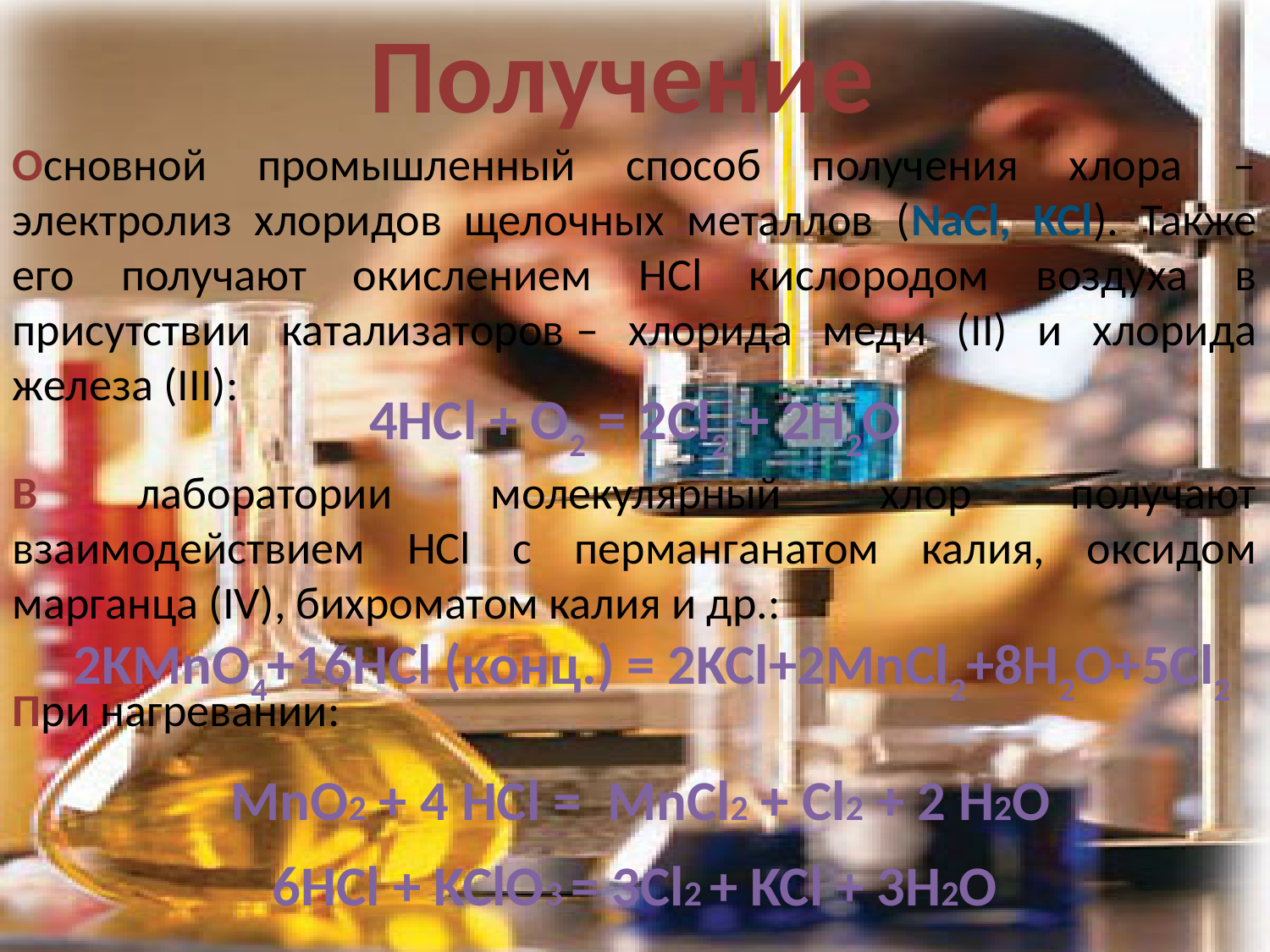

# Получение
Основной промышленный способ получения хлора – электролиз хлоридов щелочных металлов (NaCl, KCl). Также его получают окислением HCl кислородом воздуха в присутствии катализаторов – хлорида меди (II) и хлорида железа (III):
4HCl + O2 = 2Cl2 + 2H2O
В лаборатории молекулярный хлор получают взаимодействием HCl с перманганатом калия, оксидом марганца (IV), бихроматом калия и др.:
   2KMnO4+16HCl (конц.) = 2KCl+2MnCl2+8H2O+5Cl2
При нагревании:
 MnO2 + 4 HCl =  MnCl2 + Cl2 + 2 H2O
6HCl + KClO3 = 3Cl2 + KCl + 3H2O